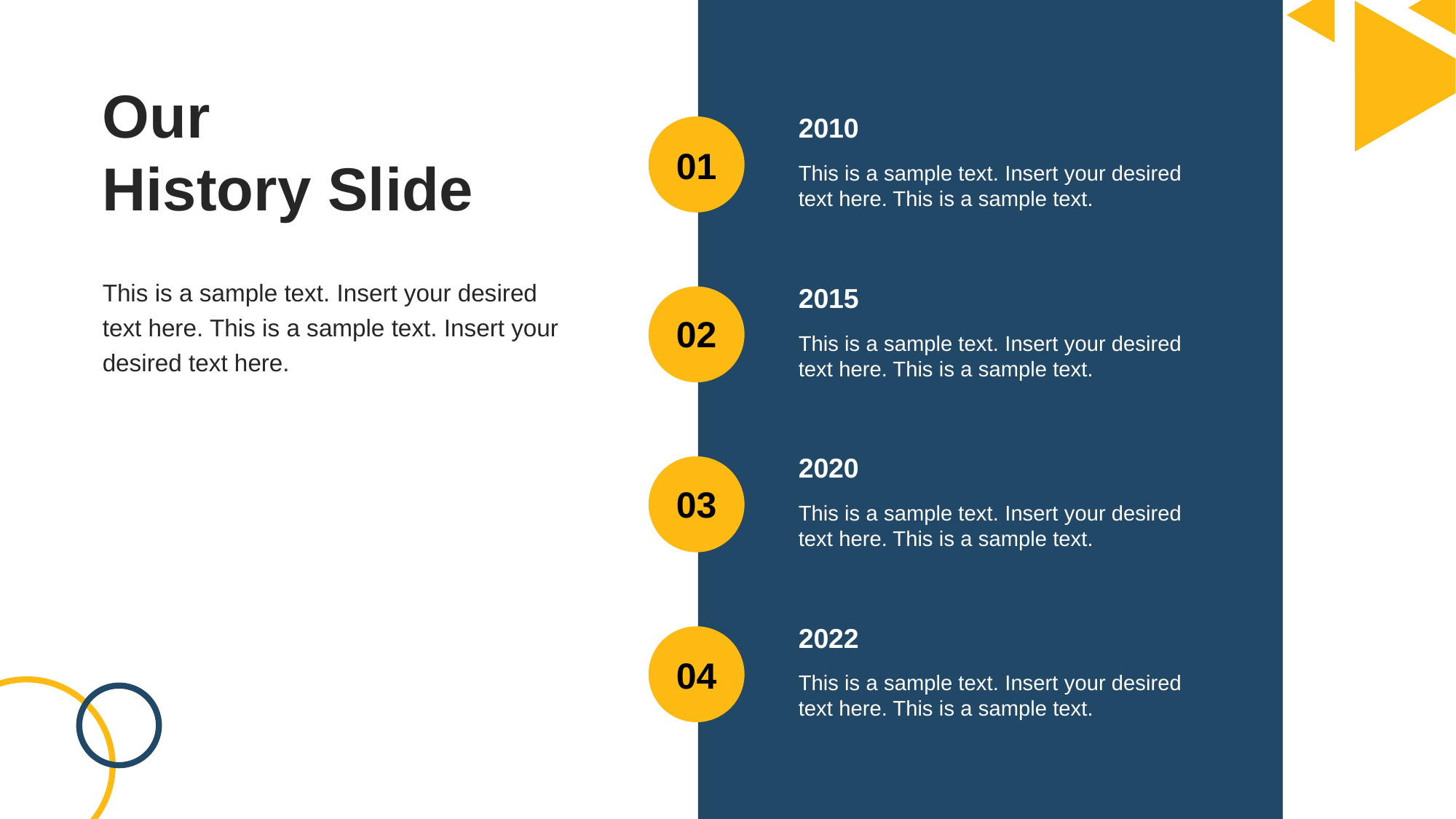

Our
History Slide
2010
This is a sample text. Insert your desired text here. This is a sample text.

01
This is a sample text. Insert your desired text here. This is a sample text. Insert your desired text here.
2015
This is a sample text. Insert your desired text here. This is a sample text.

02
2020
This is a sample text. Insert your desired text here. This is a sample text.

03
2022
This is a sample text. Insert your desired text here. This is a sample text.

04